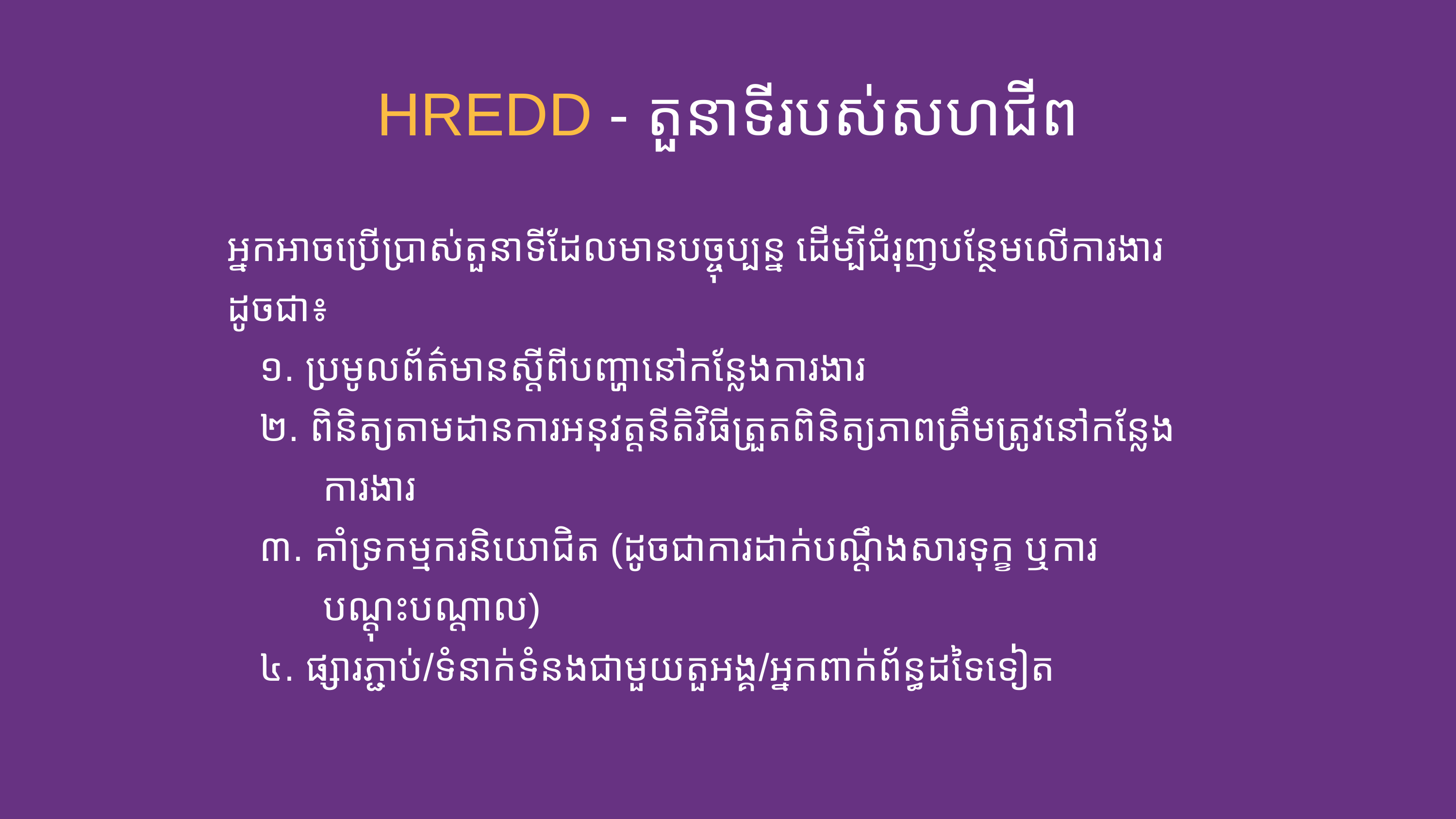

HREDD - តួនាទី​របស់​សហជីព
អ្នក​អាចប្រើប្រាស់​តួនាទីដែល​មានបច្ចុប្បន្ន ដើម្បីជំរុញបន្ថែម​លើ​ការងារដូចជា៖
១. ប្រមូល​ព័ត៌មាន​ស្ដីពី​បញ្ហា​នៅ​កន្លែងការងារ
២. ពិនិត្យ​តាមដាន​ការ​អនុវត្តនីតិវិធី​ត្រួត​ពិនិត្យ​ភាព​ត្រឹមត្រូវនៅកន្លែងការងារ
៣. គាំ​ទ្រ​កម្មករនិយោជិត (ដូចជាការដាក់​បណ្ដឹងសារ​ទុក្ខ ឬ​ការបណ្ដុះបណ្ដាល)
៤. ផ្សារភ្ជាប់/​ទំនាក់​ទំនងជាមួយ​តួអង្គ/អ្នកពាក់​ព័ន្ធដទៃទៀត